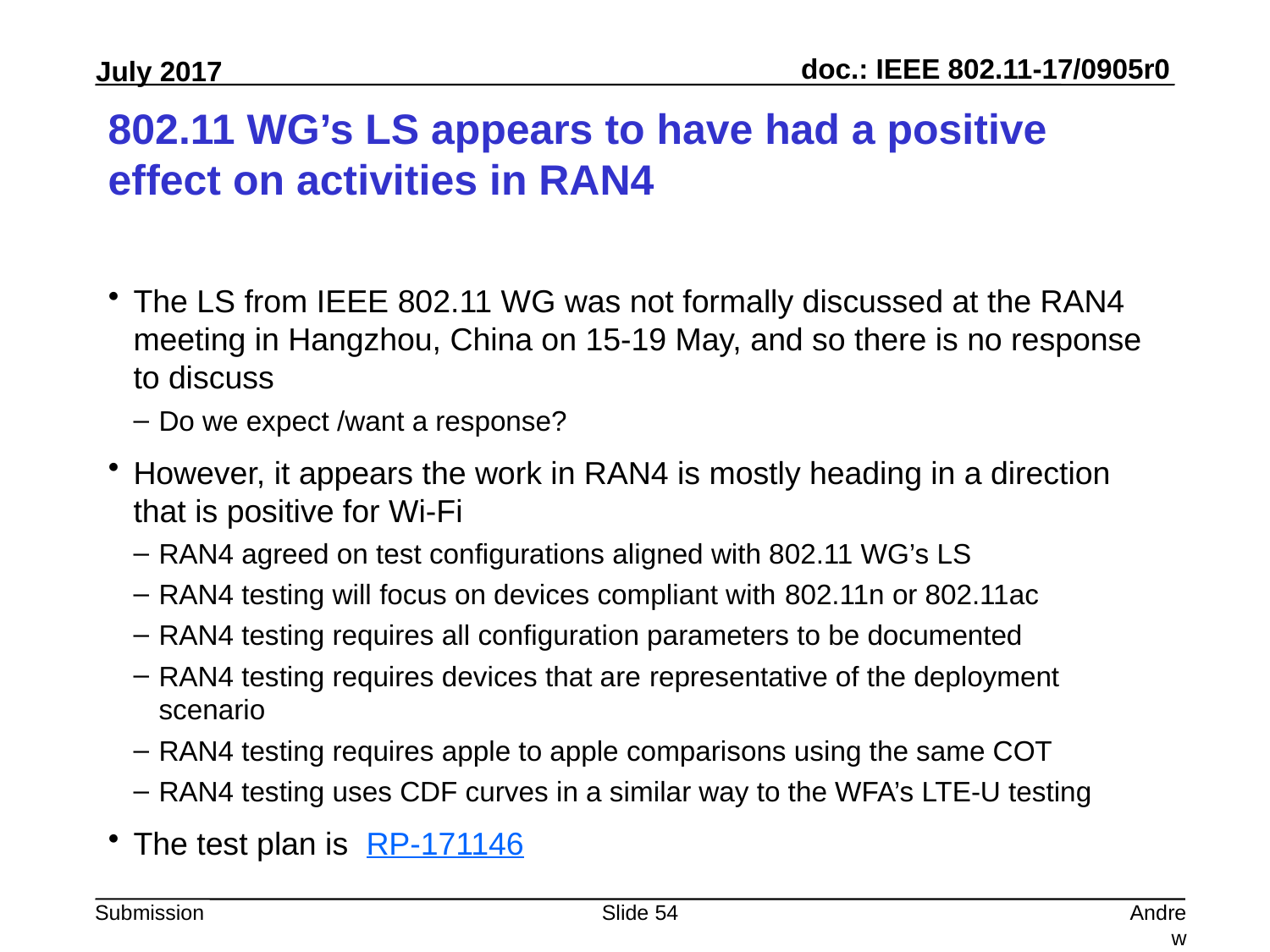

# 802.11 WG’s LS appears to have had a positive effect on activities in RAN4
The LS from IEEE 802.11 WG was not formally discussed at the RAN4 meeting in Hangzhou, China on 15-19 May, and so there is no response to discuss
Do we expect /want a response?
However, it appears the work in RAN4 is mostly heading in a direction that is positive for Wi-Fi
RAN4 agreed on test configurations aligned with 802.11 WG’s LS
RAN4 testing will focus on devices compliant with 802.11n or 802.11ac
RAN4 testing requires all configuration parameters to be documented
RAN4 testing requires devices that are representative of the deployment scenario
RAN4 testing requires apple to apple comparisons using the same COT
RAN4 testing uses CDF curves in a similar way to the WFA’s LTE-U testing
The test plan is  RP-171146

Slide 54
Andrew Myles, Cisco